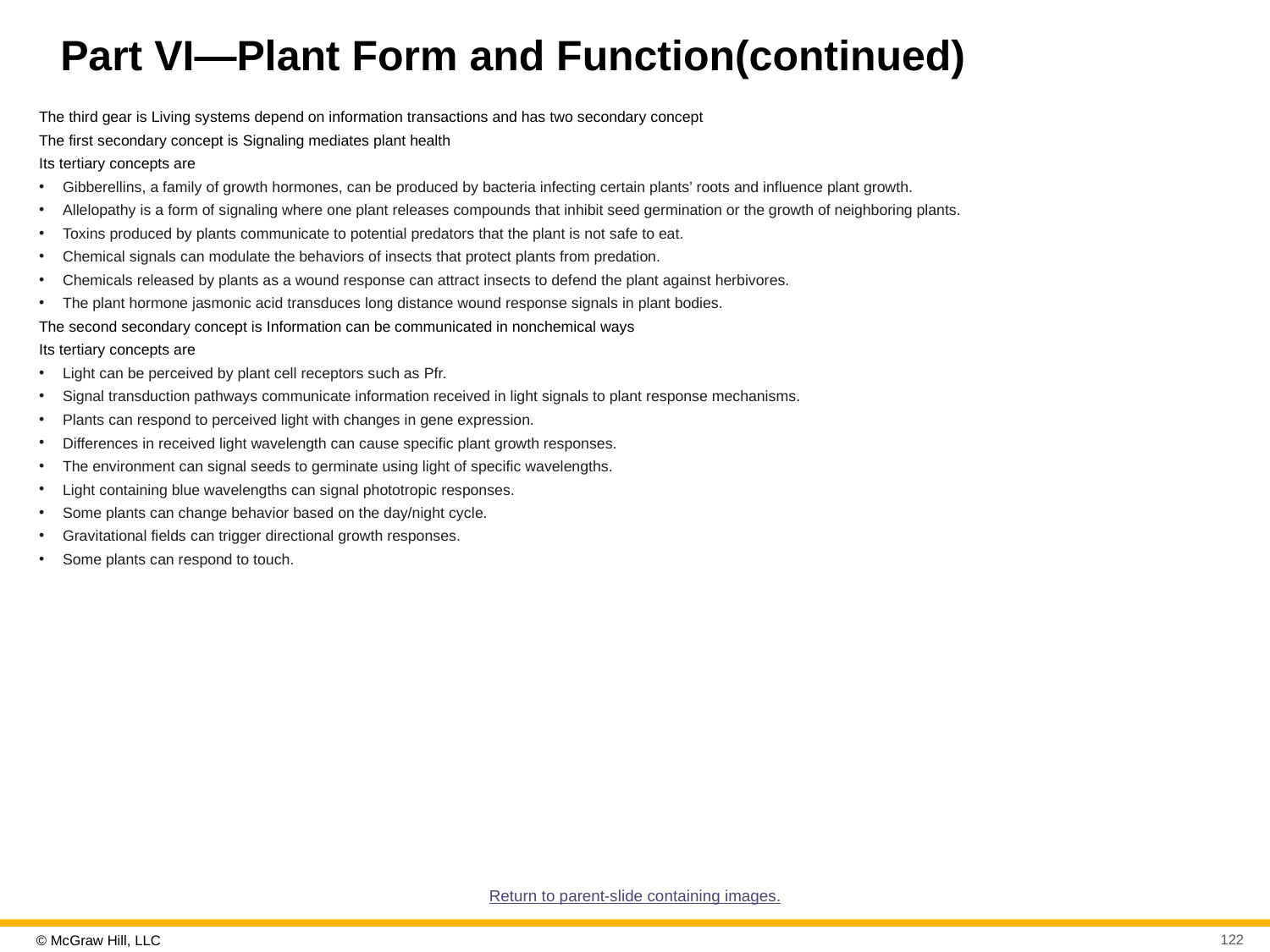

# Part VI—Plant Form and Function(continued)
The third gear is Living systems depend on information transactions and has two secondary concept
The first secondary concept is Signaling mediates plant health
Its tertiary concepts are
Gibberellins, a family of growth hormones, can be produced by bacteria infecting certain plants’ roots and influence plant growth.
Allelopathy is a form of signaling where one plant releases compounds that inhibit seed germination or the growth of neighboring plants.
Toxins produced by plants communicate to potential predators that the plant is not safe to eat.
Chemical signals can modulate the behaviors of insects that protect plants from predation.
Chemicals released by plants as a wound response can attract insects to defend the plant against herbivores.
The plant hormone jasmonic acid transduces long distance wound response signals in plant bodies.
The second secondary concept is Information can be communicated in nonchemical ways
Its tertiary concepts are
Light can be perceived by plant cell receptors such as Pfr.
Signal transduction pathways communicate information received in light signals to plant response mechanisms.
Plants can respond to perceived light with changes in gene expression.
Differences in received light wavelength can cause specific plant growth responses.
The environment can signal seeds to germinate using light of specific wavelengths.
Light containing blue wavelengths can signal phototropic responses.
Some plants can change behavior based on the day/night cycle.
Gravitational fields can trigger directional growth responses.
Some plants can respond to touch.

Return to parent-slide containing images.
122